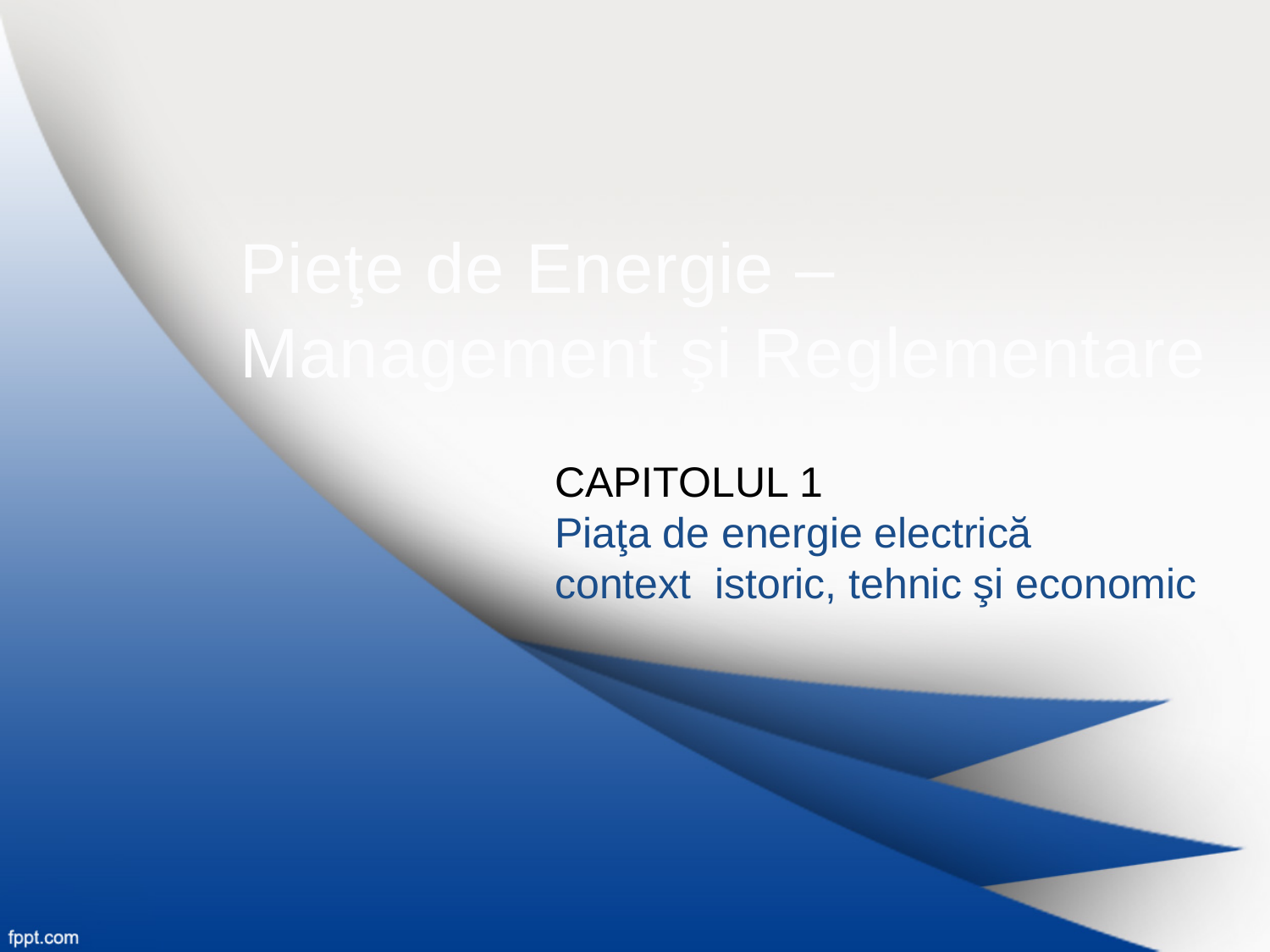

Pieţe de Energie –
Management şi Reglementare
CAPITOLUL 1
Piaţa de energie electrică
context  istoric, tehnic şi economic